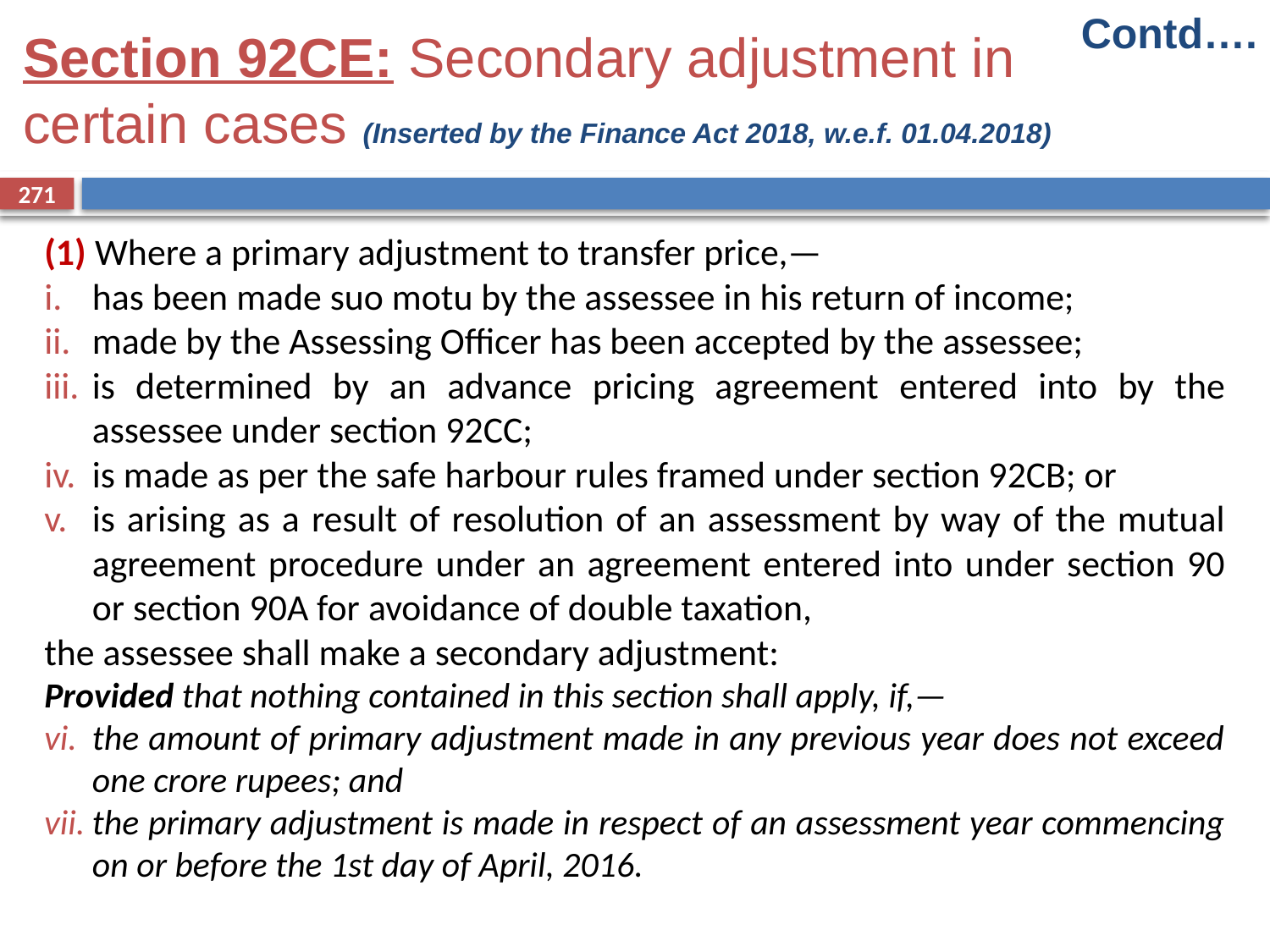

Contd….
# Section 92CE: Secondary adjustment in certain cases (Inserted by the Finance Act 2018, w.e.f. 01.04.2018)
271
(1) Where a primary adjustment to transfer price,—
has been made suo motu by the assessee in his return of income;
made by the Assessing Officer has been accepted by the assessee;
is determined by an advance pricing agreement entered into by the assessee under section 92CC;
is made as per the safe harbour rules framed under section 92CB; or
is arising as a result of resolution of an assessment by way of the mutual agreement procedure under an agreement entered into under section 90 or section 90A for avoidance of double taxation,
the assessee shall make a secondary adjustment:
Provided that nothing contained in this section shall apply, if,—
the amount of primary adjustment made in any previous year does not exceed one crore rupees; and
the primary adjustment is made in respect of an assessment year commencing on or before the 1st day of April, 2016.